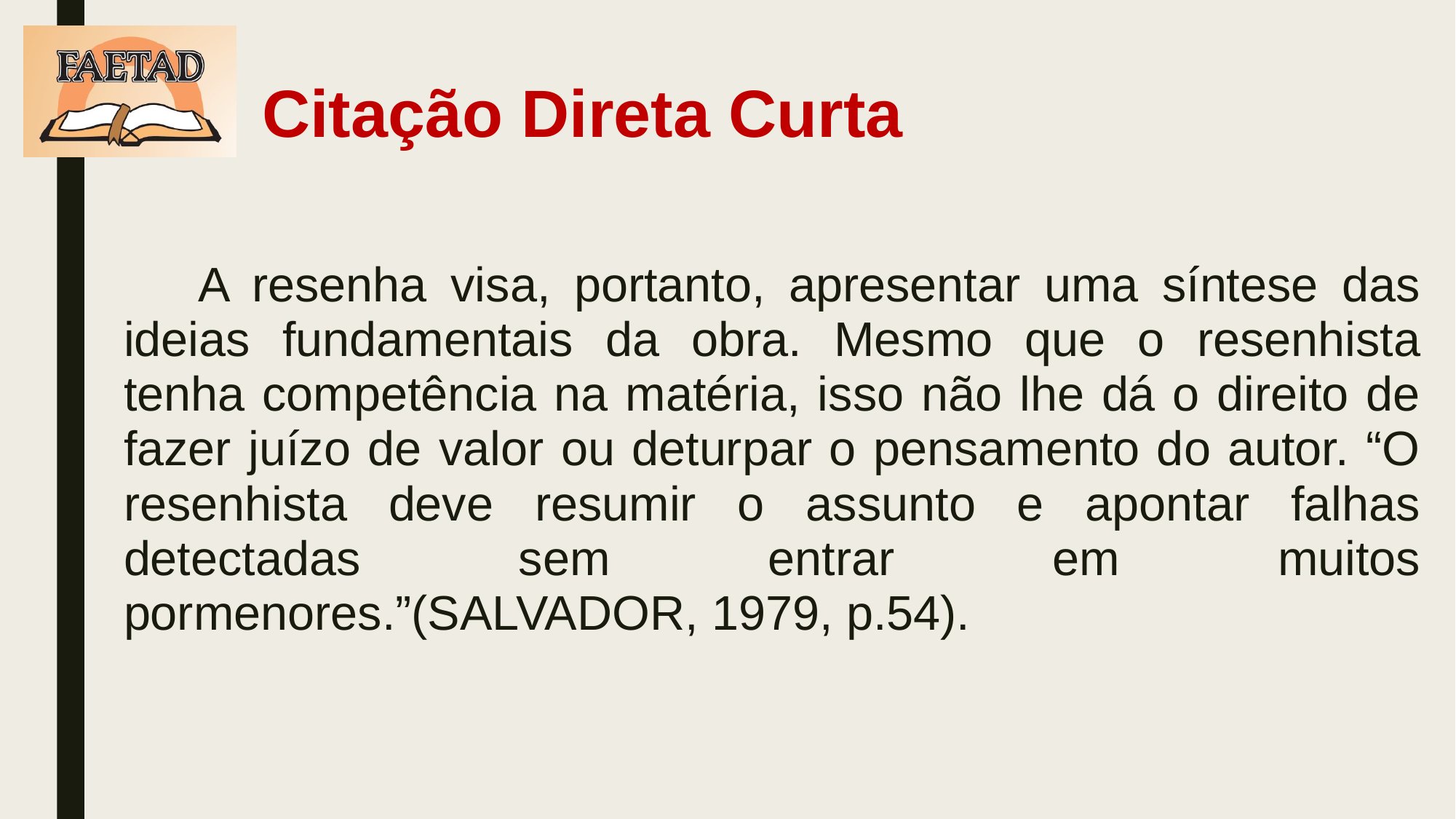

# Citação Direta Curta

A resenha visa, portanto, apresentar uma síntese das ideias fundamentais da obra. Mesmo que o resenhista tenha competência na matéria, isso não lhe dá o direito de fazer juízo de valor ou deturpar o pensamento do autor. “O resenhista deve resumir o assunto e apontar falhas detectadas sem entrar em muitos pormenores.”(SALVADOR, 1979, p.54).